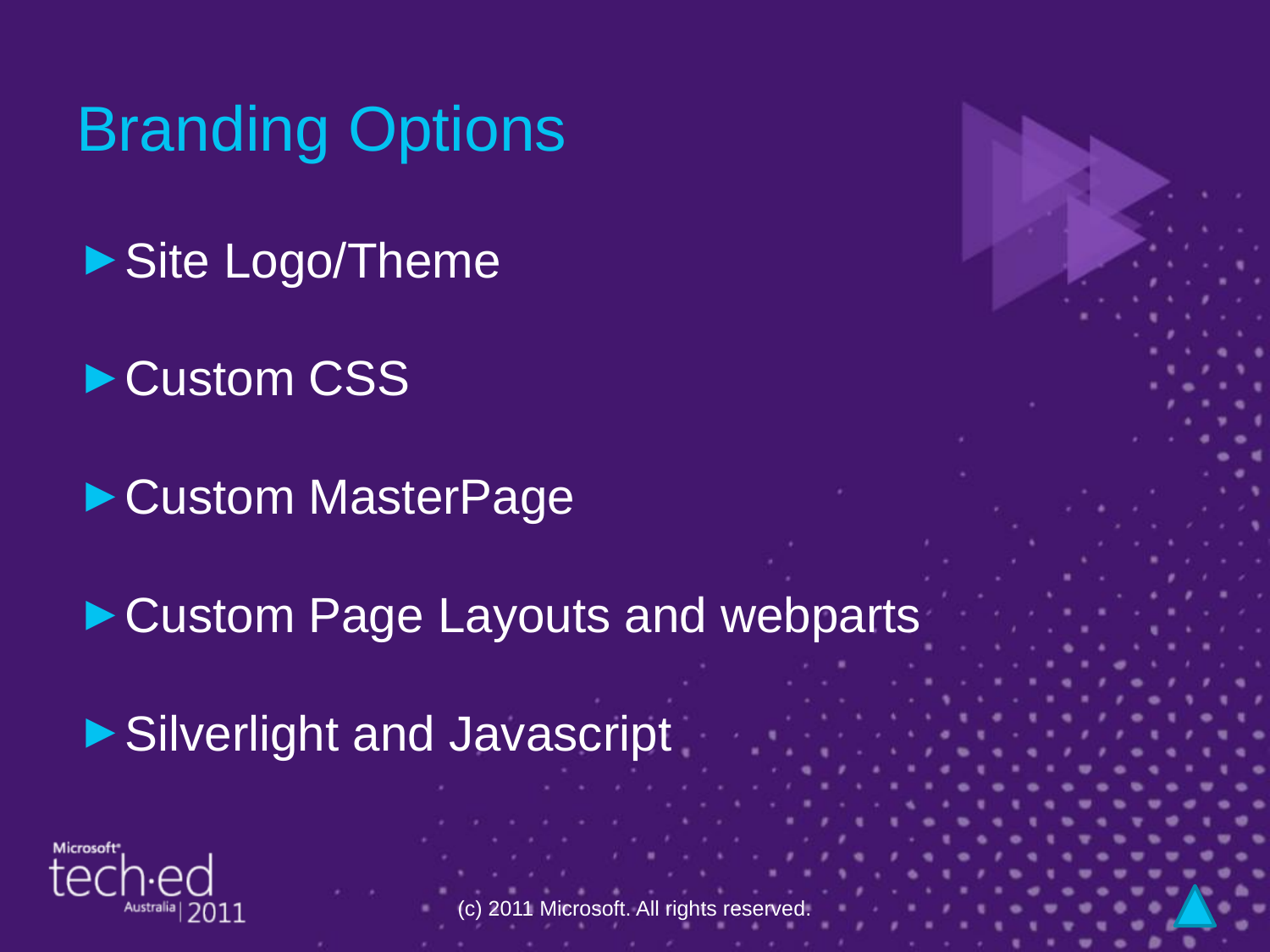

# Branding Options
Site Logo/Theme

Custom CSS

Custom MasterPage
Custom Page Layouts and webparts

Silverlight and Javascript

(c) 2011 Microsoft. All rights reserved.